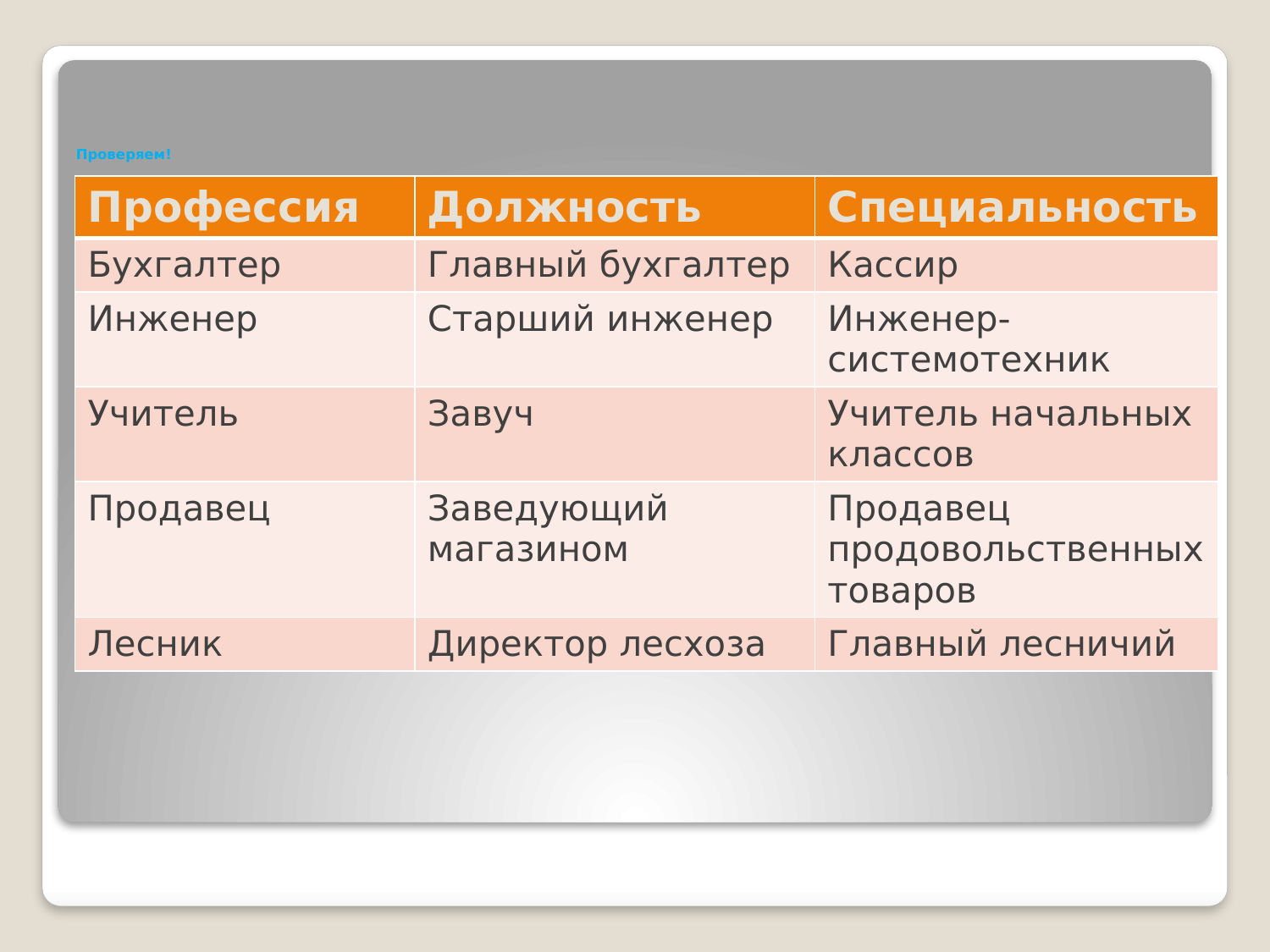

# Проверяем!
| Профессия | Должность | Специальность |
| --- | --- | --- |
| Бухгалтер | Главный бухгалтер | Кассир |
| Инженер | Старший инженер | Инженер-системотехник |
| Учитель | Завуч | Учитель начальных классов |
| Продавец | Заведующий магазином | Продавец продовольственных товаров |
| Лесник | Директор лесхоза | Главный лесничий |